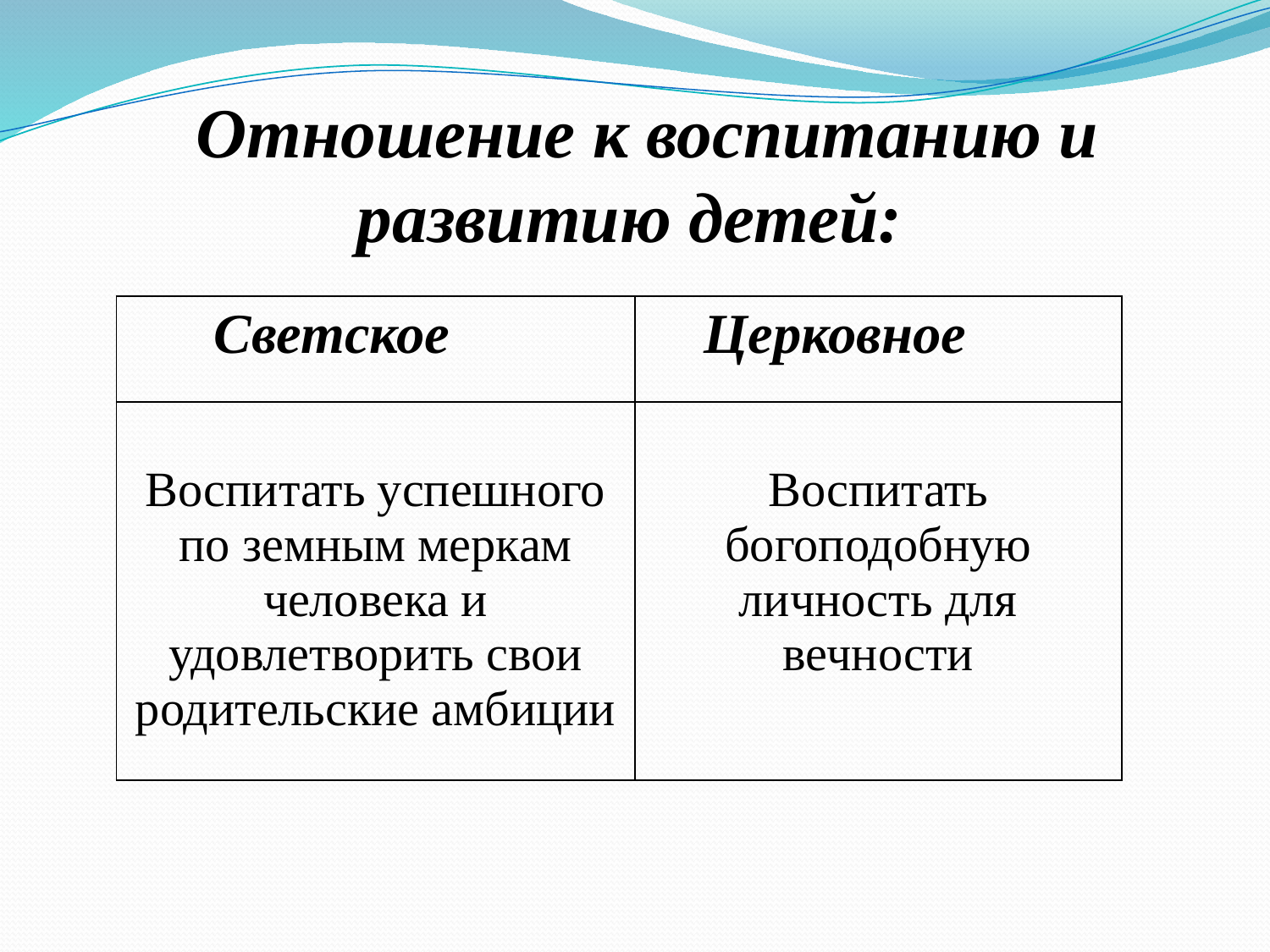

# Отношение к воспитанию и развитию детей:
| Светское | Церковное |
| --- | --- |
| Воспитать успешного по земным меркам человека и удовлетворить свои родительские амбиции | Воспитать богоподобную личность для вечности |